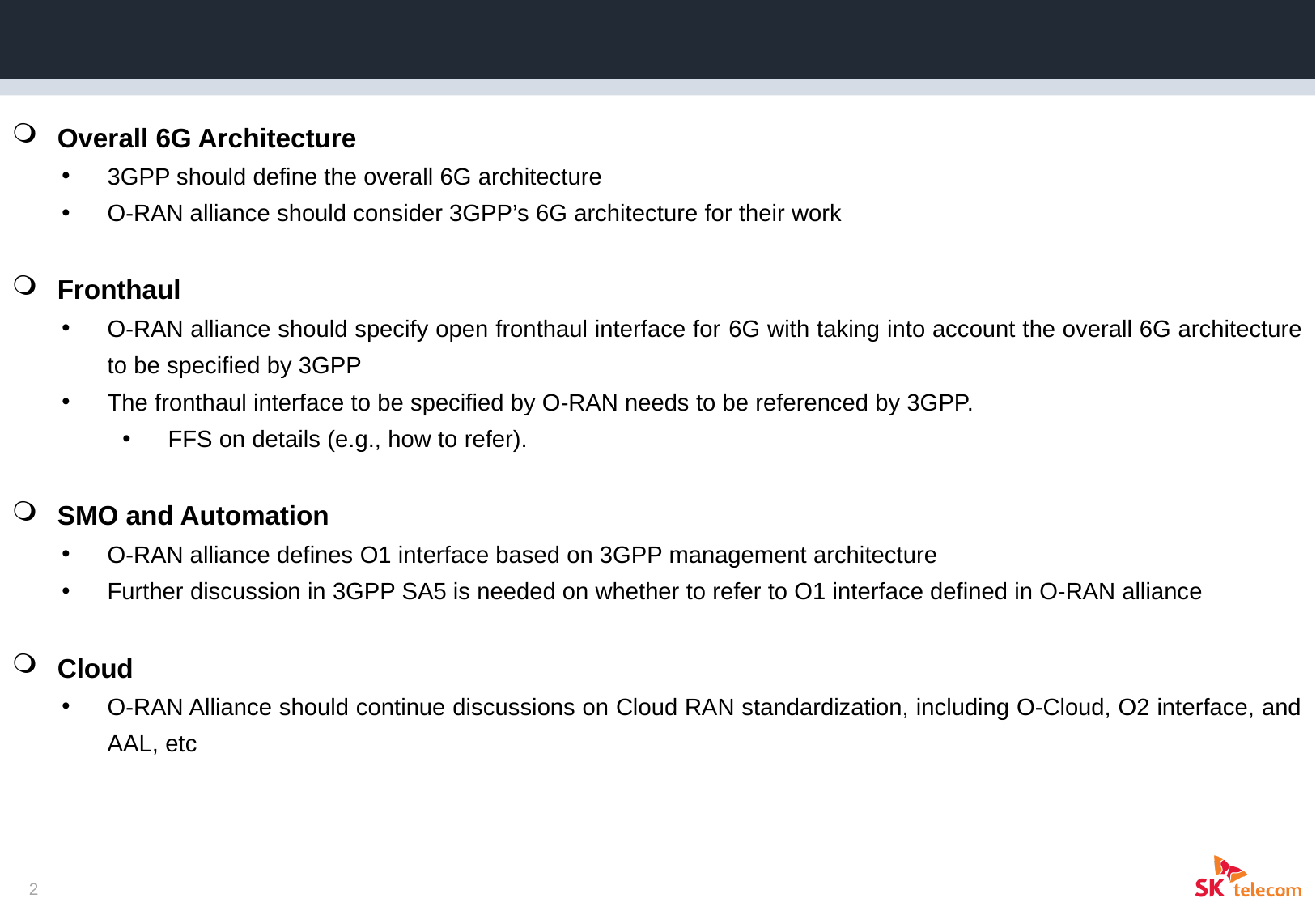

Work Split between 3GPP and O-RAN
Overall 6G Architecture
3GPP should define the overall 6G architecture
O-RAN alliance should consider 3GPP’s 6G architecture for their work

Fronthaul
O-RAN alliance should specify open fronthaul interface for 6G with taking into account the overall 6G architecture to be specified by 3GPP
The fronthaul interface to be specified by O-RAN needs to be referenced by 3GPP.
FFS on details (e.g., how to refer).

SMO and Automation
O-RAN alliance defines O1 interface based on 3GPP management architecture
Further discussion in 3GPP SA5 is needed on whether to refer to O1 interface defined in O-RAN alliance

Cloud
O-RAN Alliance should continue discussions on Cloud RAN standardization, including O-Cloud, O2 interface, and AAL, etc